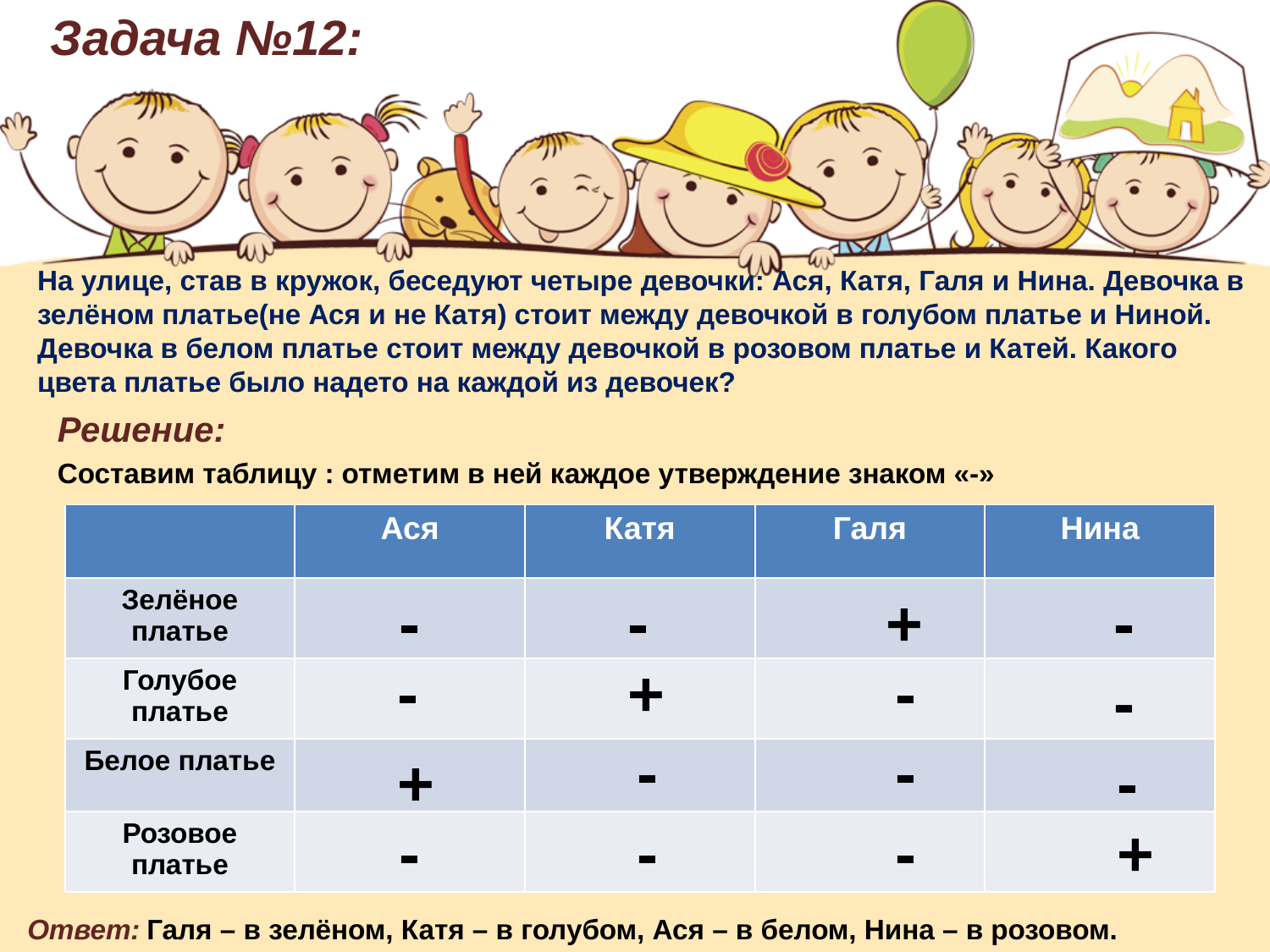

Задача №12:
На улице, став в кружок, беседуют четыре девочки: Ася, Катя, Галя и Нина. Девочка в зелёном платье(не Ася и не Катя) стоит между девочкой в голубом платье и Ниной. Девочка в белом платье стоит между девочкой в розовом платье и Катей. Какого цвета платье было надето на каждой из девочек?
Решение:
Составим таблицу : отметим в ней каждое утверждение знаком «-»
|  | Ася | Катя | Галя | Нина |
| --- | --- | --- | --- | --- |
| Зелёное платье |  |  |  |  |
| Голубое платье |  |  |  |  |
| Белое платье |  |  |  |  |
| Розовое платье |  |  |  |  |
-
-
+
-
-
+
-
-
-
-
-
+
-
-
+
-
Ответ: Галя – в зелёном, Катя – в голубом, Ася – в белом, Нина – в розовом.